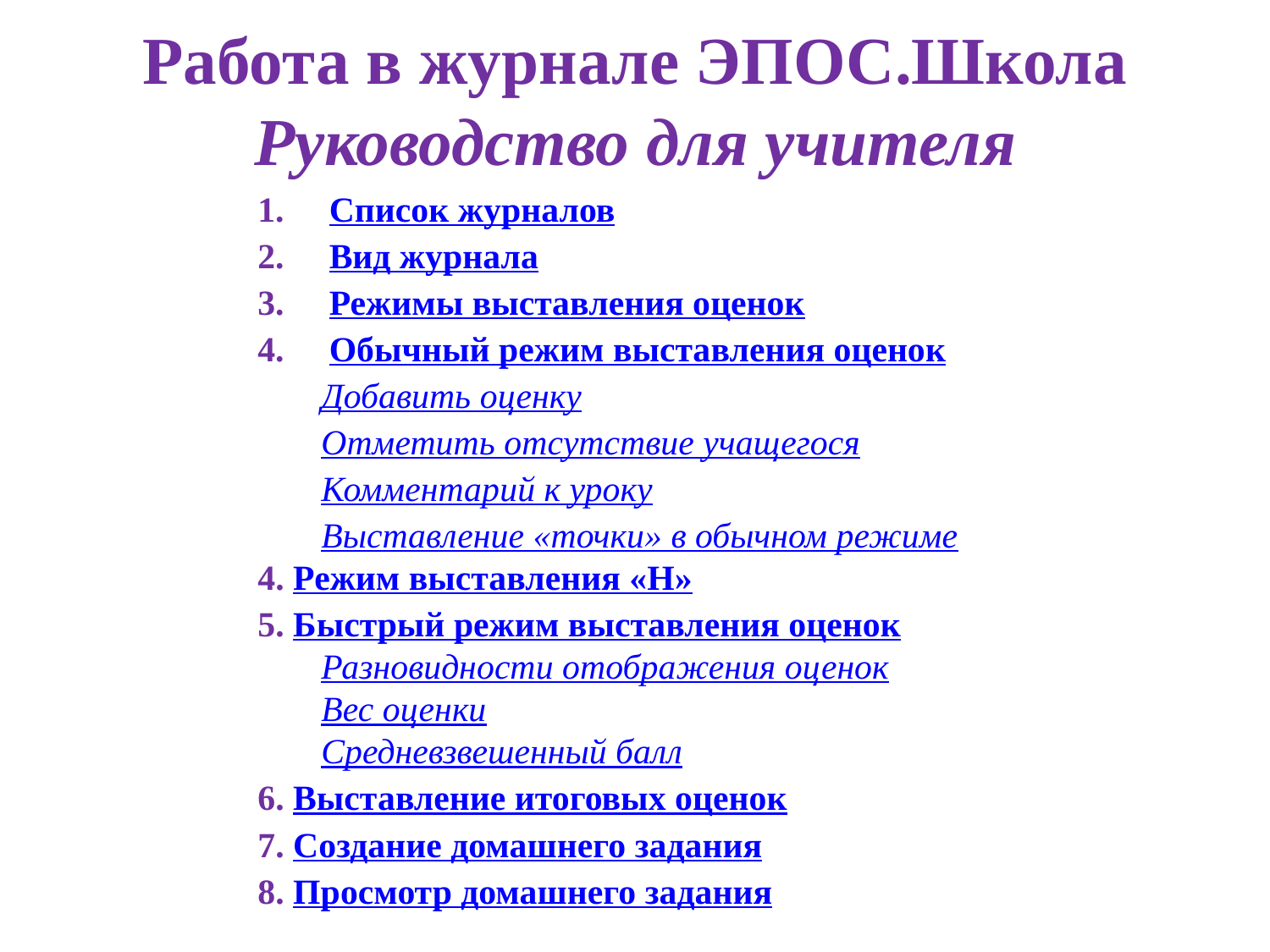

# Работа в журнале ЭПОС.Школа Руководство для учителя
Список журналов
Вид журнала
Режимы выставления оценок
Обычный режим выставления оценок
Добавить оценку
Отметить отсутствие учащегося
Комментарий к уроку
Выставление «точки» в обычном режиме
4. Режим выставления «Н»
5. Быстрый режим выставления оценок
Разновидности отображения оценок
Вес оценки
Средневзвешенный балл
6. Выставление итоговых оценок
7. Создание домашнего задания
8. Просмотр домашнего задания